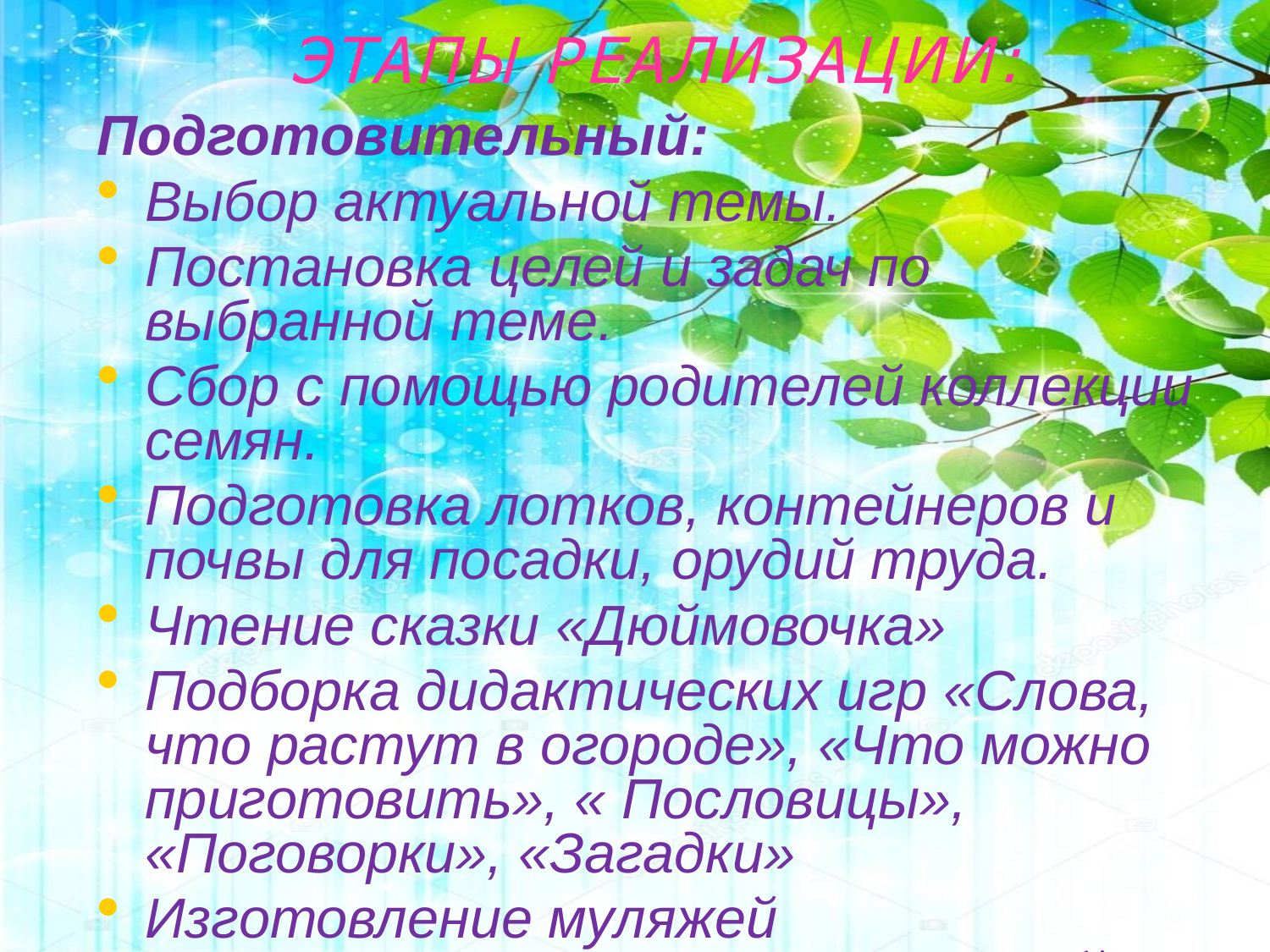

# ЭТАПЫ РЕАЛИЗАЦИИ:
Подготовительный:
Выбор актуальной темы.
Постановка целей и задач по выбранной теме.
Сбор с помощью родителей коллекции семян.
Подготовка лотков, контейнеров и почвы для посадки, орудий труда.
Чтение сказки «Дюймовочка»
Подборка дидактических игр «Слова, что растут в огороде», «Что можно приготовить», « Пословицы», «Поговорки», «Загадки»
Изготовление муляжей  консервированных и свежих овощей.